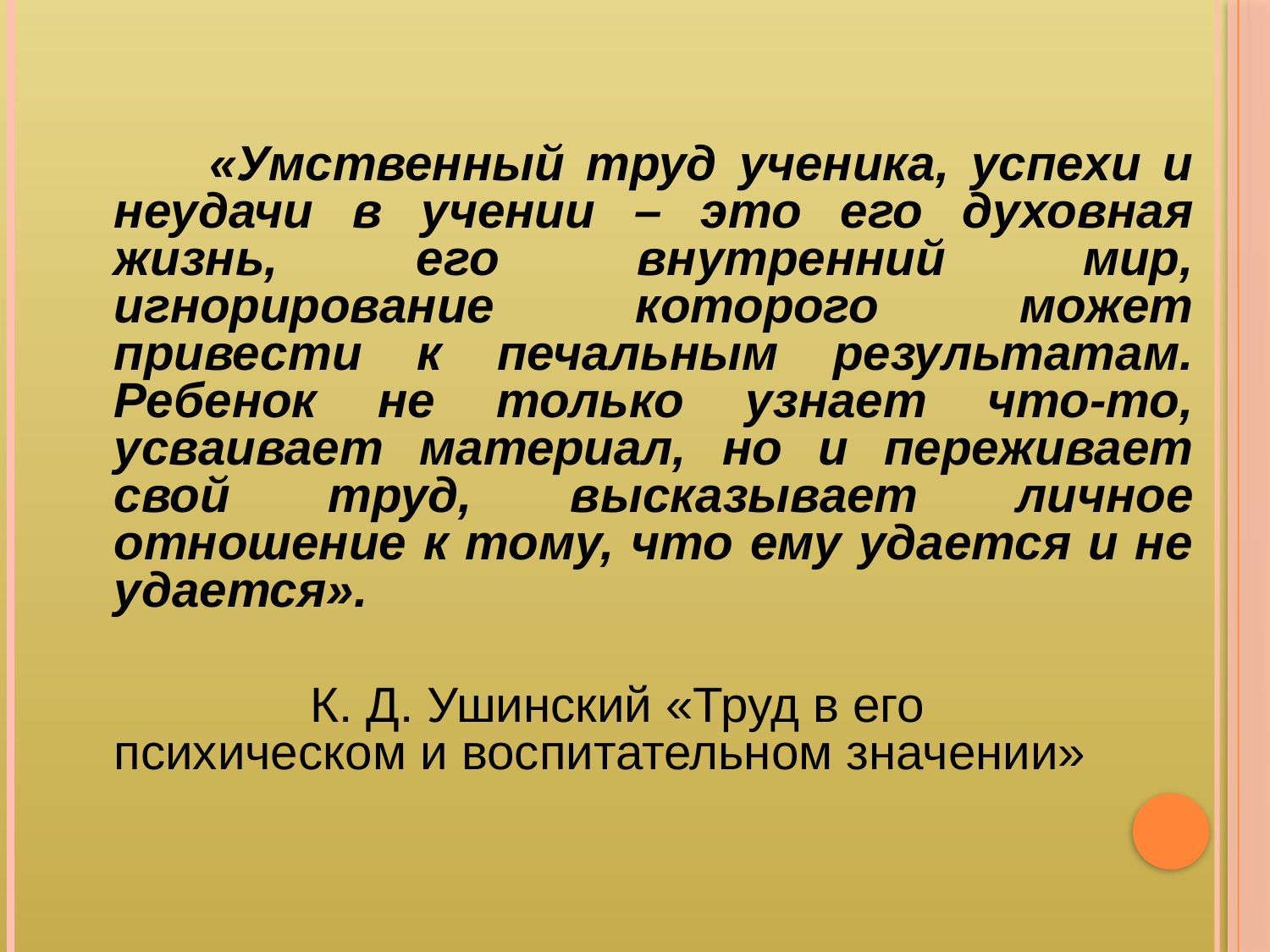

«Умственный труд ученика, успехи и неудачи в учении – это его духовная жизнь, его внутренний мир, игнорирование которого может привести к печальным результатам. Ребенок не только узнает что-то, усваивает материал, но и переживает свой труд, высказывает личное отношение к тому, что ему удается и не удается».

                 К. Д. Ушинский «Труд в его психическом и воспитательном значении»